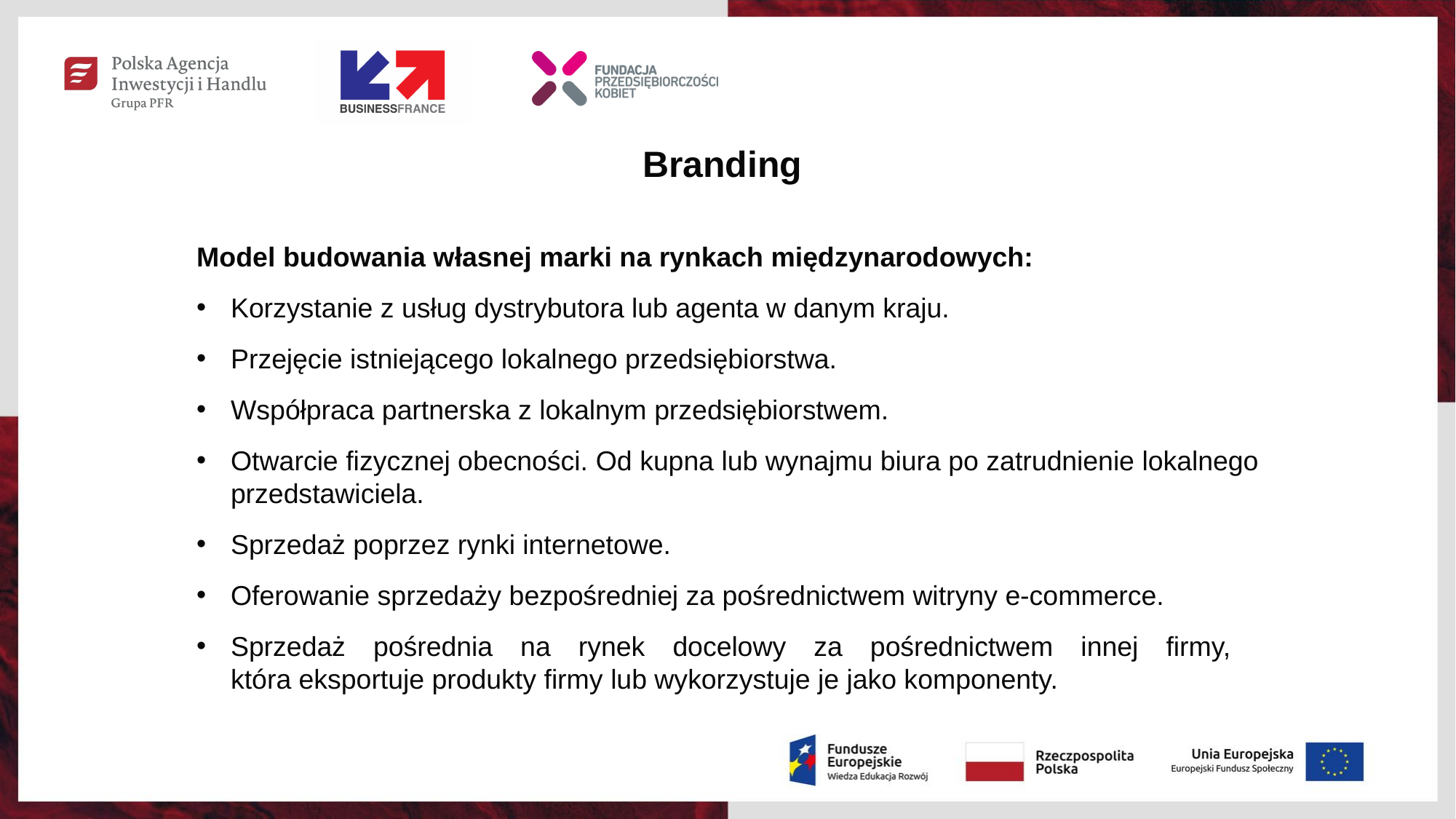

Branding
Model budowania własnej marki na rynkach międzynarodowych:
Korzystanie z usług dystrybutora lub agenta w danym kraju.
Przejęcie istniejącego lokalnego przedsiębiorstwa.
Współpraca partnerska z lokalnym przedsiębiorstwem.
Otwarcie fizycznej obecności. Od kupna lub wynajmu biura po zatrudnienie lokalnego przedstawiciela.
Sprzedaż poprzez rynki internetowe.
Oferowanie sprzedaży bezpośredniej za pośrednictwem witryny e-commerce.
Sprzedaż pośrednia na rynek docelowy za pośrednictwem innej firmy,
która eksportuje produkty firmy lub wykorzystuje je jako komponenty.